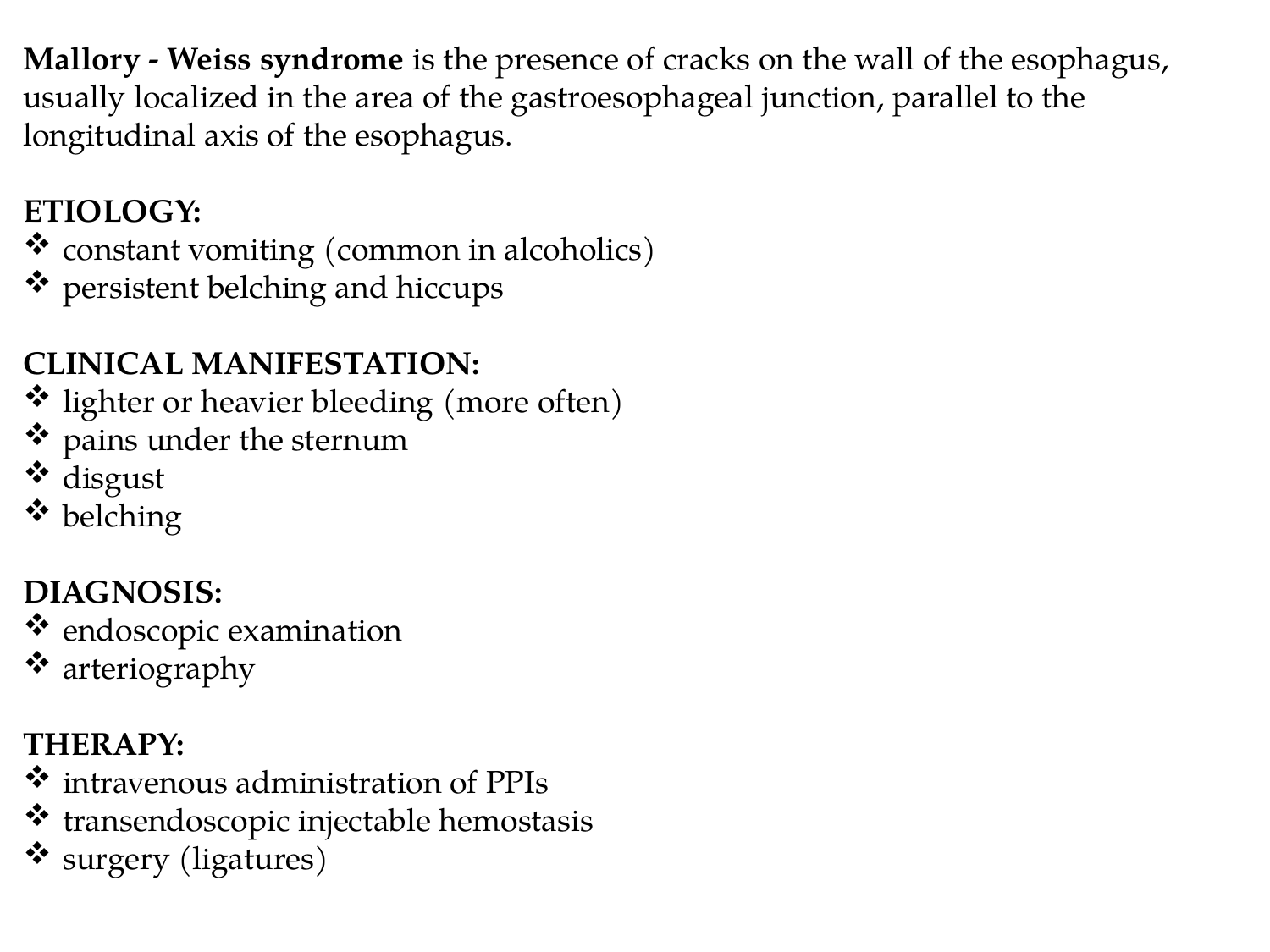

Mallory - Weiss syndrome is the presence of cracks on the wall of the esophagus, usually localized in the area of the gastroesophageal junction, parallel to the longitudinal axis of the esophagus.

ETIOLOGY:
constant vomiting (common in alcoholics)
persistent belching and hiccups

CLINICAL MANIFESTATION:
lighter or heavier bleeding (more often)
pains under the sternum
disgust
belching

DIAGNOSIS:
endoscopic examination
arteriography

THERAPY:
intravenous administration of PPIs
transendoscopic injectable hemostasis
surgery (ligatures)